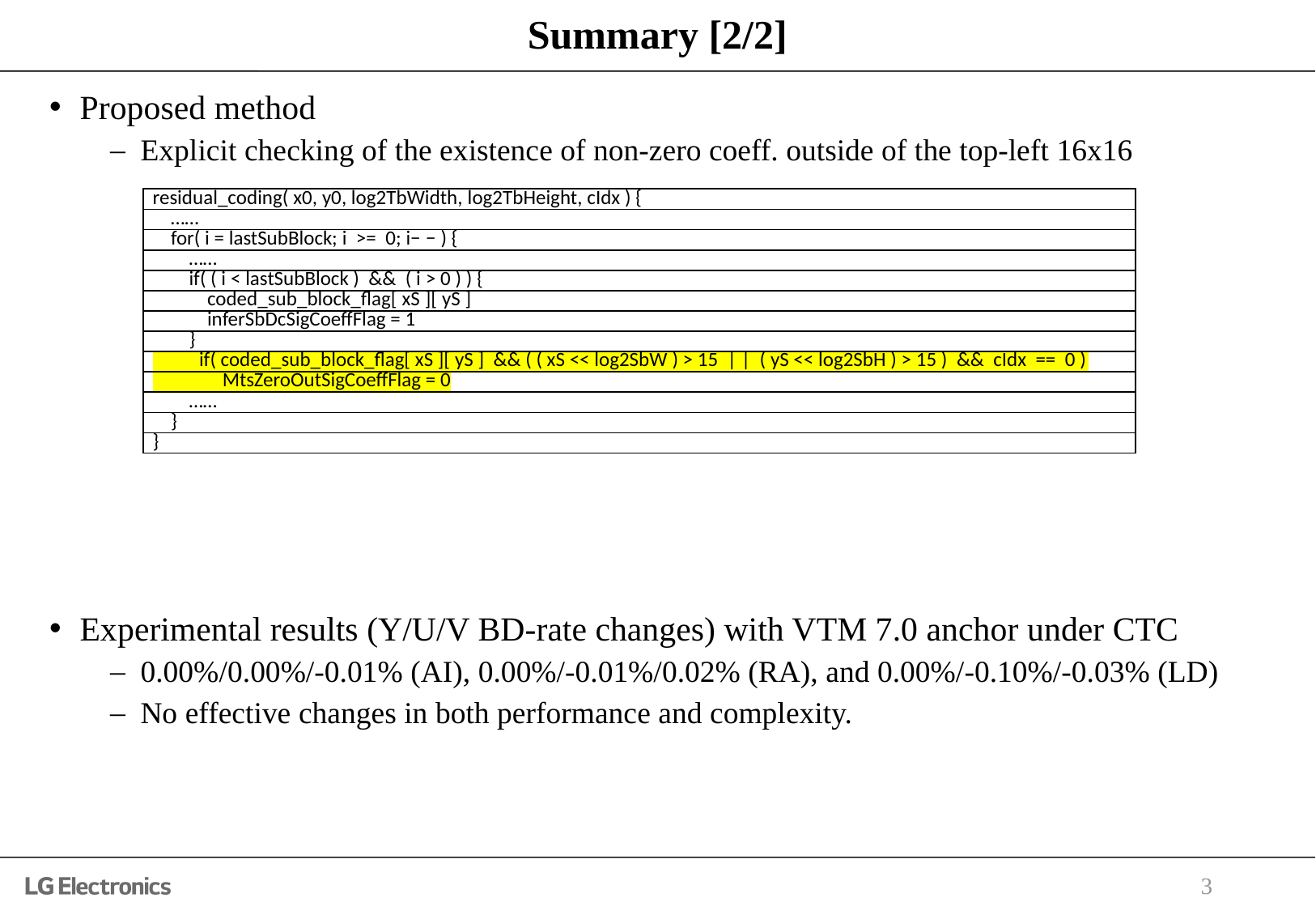

# Summary [2/2]
Proposed method
Explicit checking of the existence of non-zero coeff. outside of the top-left 16x16

Experimental results (Y/U/V BD-rate changes) with VTM 7.0 anchor under CTC
0.00%/0.00%/-0.01% (AI), 0.00%/-0.01%/0.02% (RA), and 0.00%/-0.10%/-0.03% (LD)
No effective changes in both performance and complexity.

| residual\_coding( x0, y0, log2TbWidth, log2TbHeight, cIdx ) { |
| --- |
| …… |
| for( i = lastSubBlock; i >= 0; i− − ) { |
| …… |
| if( ( i < lastSubBlock ) && ( i > 0 ) ) { |
| coded\_sub\_block\_flag[ xS ][ yS ] |
| inferSbDcSigCoeffFlag = 1 |
| } |
| if( coded\_sub\_block\_flag[ xS ][ yS ] && ( ( xS << log2SbW ) > 15 | | ( yS << log2SbH ) > 15 ) && cIdx == 0 ) |
| MtsZeroOutSigCoeffFlag = 0 |
| …… |
| } |
| } |
3